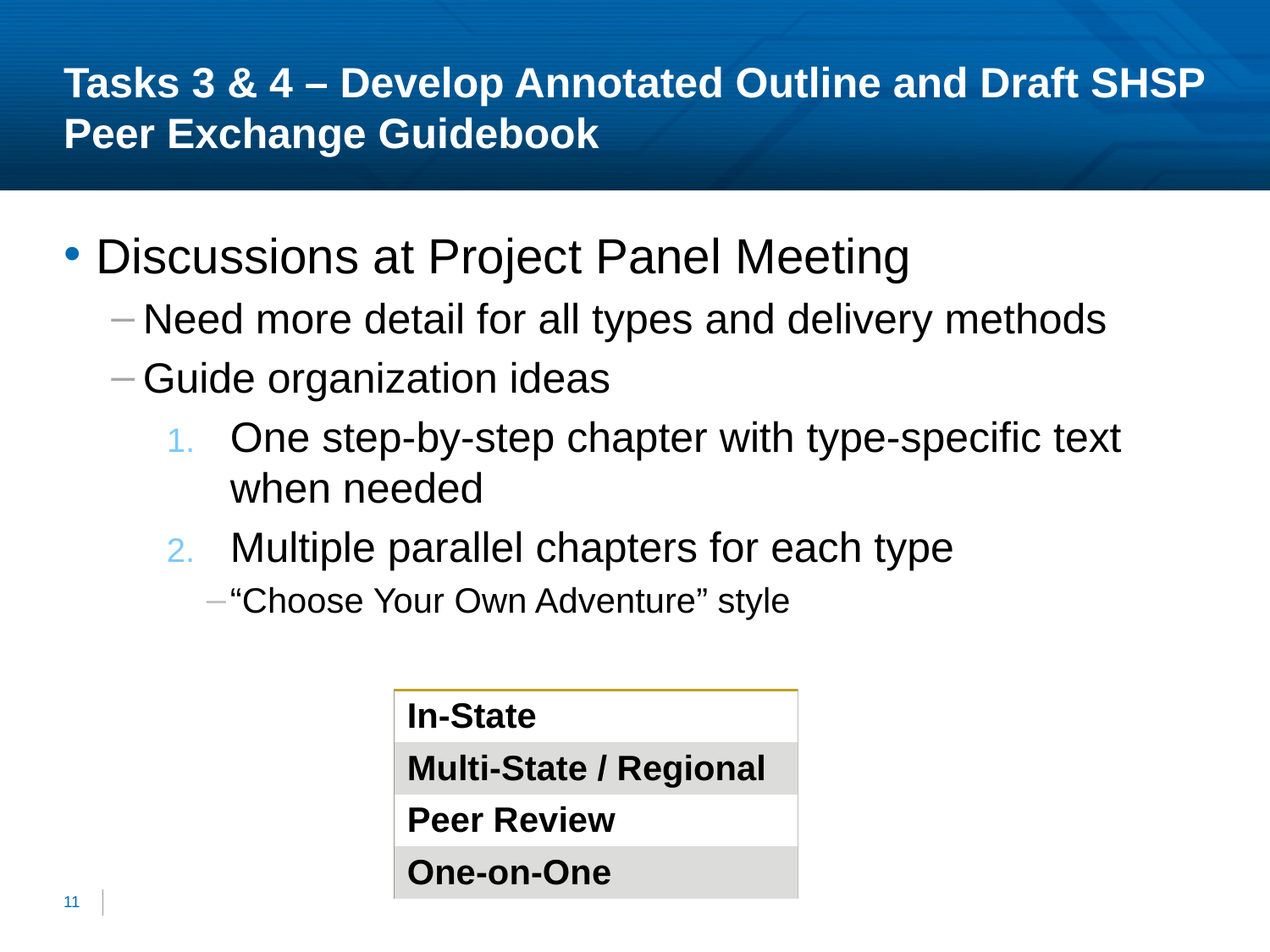

# Tasks 3 & 4 – Develop Annotated Outline and Draft SHSP Peer Exchange Guidebook
Discussions at Project Panel Meeting
Need more detail for all types and delivery methods
Guide organization ideas
One step-by-step chapter with type-specific text when needed
Multiple parallel chapters for each type
“Choose Your Own Adventure” style
| In-State |
| --- |
| Multi-State / Regional |
| Peer Review |
| One-on-One |
11